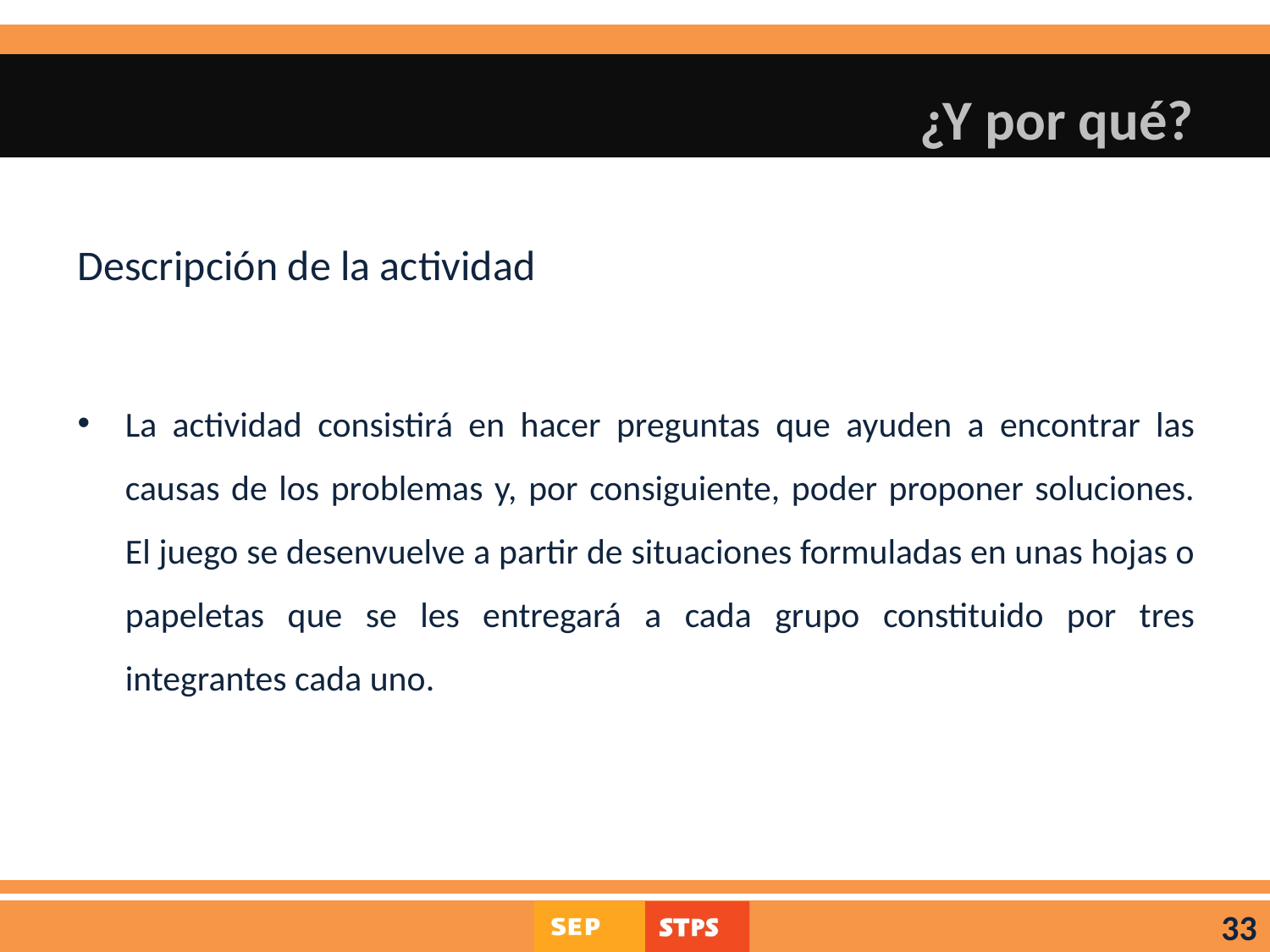

# ¿Y por qué?
Descripción de la actividad

La actividad consistirá en hacer preguntas que ayuden a encontrar las causas de los problemas y, por consiguiente, poder proponer soluciones. El juego se desenvuelve a partir de situaciones formuladas en unas hojas o papeletas que se les entregará a cada grupo constituido por tres integrantes cada uno.
33